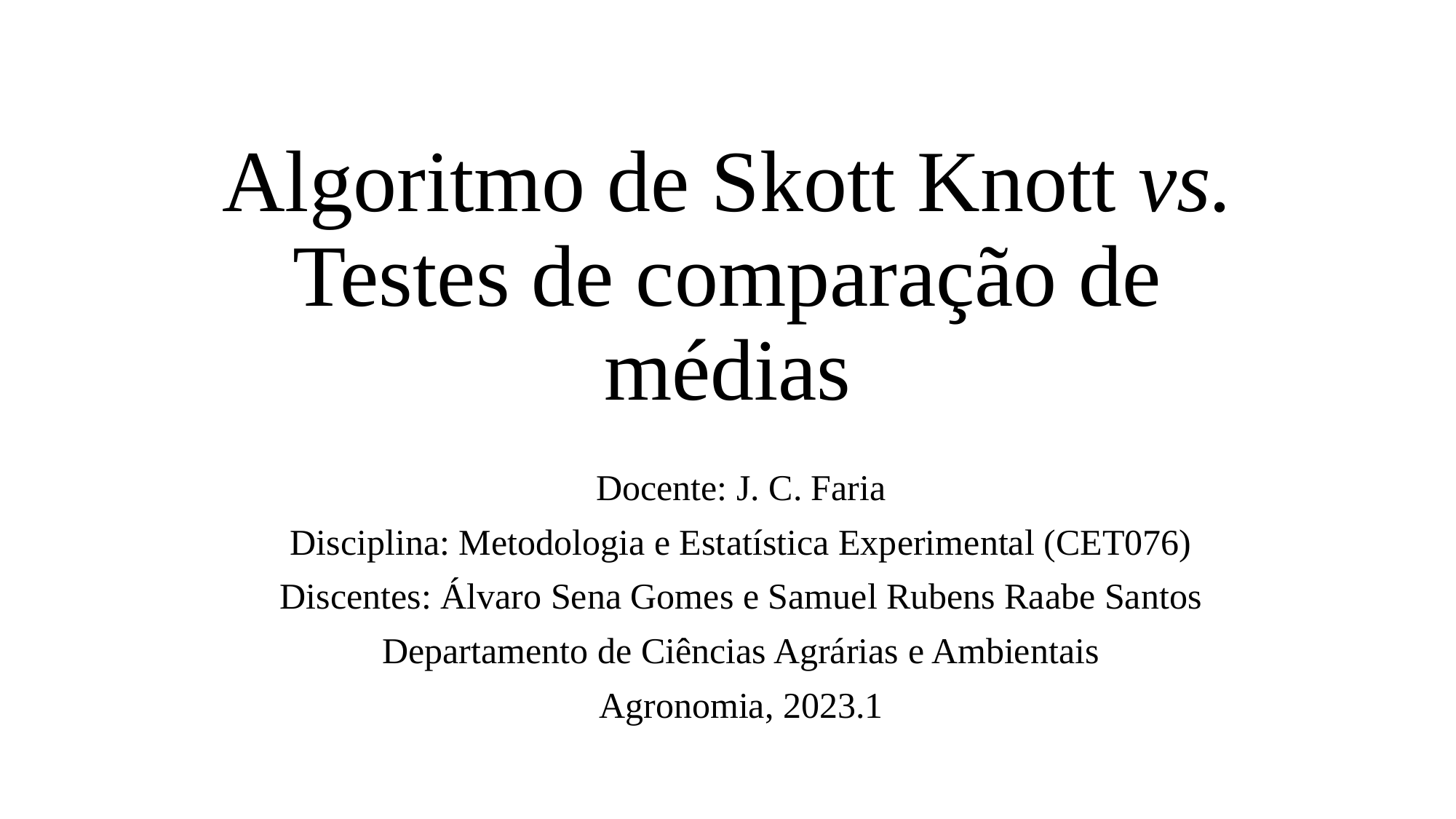

# Algoritmo de Skott Knott vs. Testes de comparação de médias
Docente: J. C. Faria
Disciplina: Metodologia e Estatística Experimental (CET076)
Discentes: Álvaro Sena Gomes e Samuel Rubens Raabe Santos
Departamento de Ciências Agrárias e Ambientais
Agronomia, 2023.1